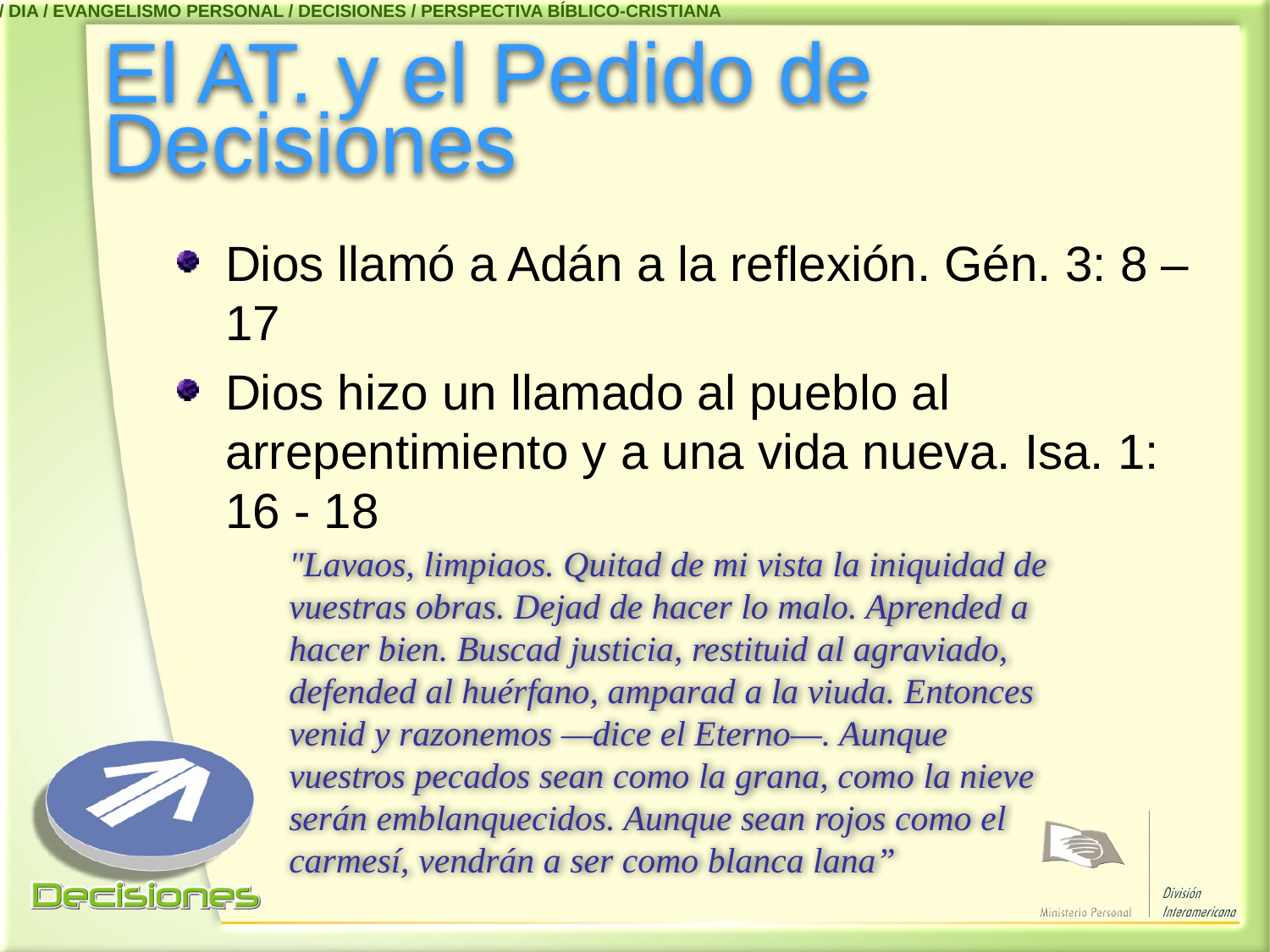

IASD / DIA / EVANGELISMO PERSONAL / DECISIONES / PERSPECTIVA BÍBLICO-CRISTIANA
# El AT. y el Pedido de Decisiones
Dios llamó a Adán a la reflexión. Gén. 3: 8 – 17
Dios hizo un llamado al pueblo al arrepentimiento y a una vida nueva. Isa. 1: 16 - 18
"Lavaos, limpiaos. Quitad de mi vista la iniquidad de vuestras obras. Dejad de hacer lo malo. Aprended a hacer bien. Buscad justicia, restituid al agraviado, defended al huérfano, amparad a la viuda. Entonces venid y razonemos —dice el Eterno—. Aunque vuestros pecados sean como la grana, como la nieve serán emblanquecidos. Aunque sean rojos como el carmesí, vendrán a ser como blanca lana”